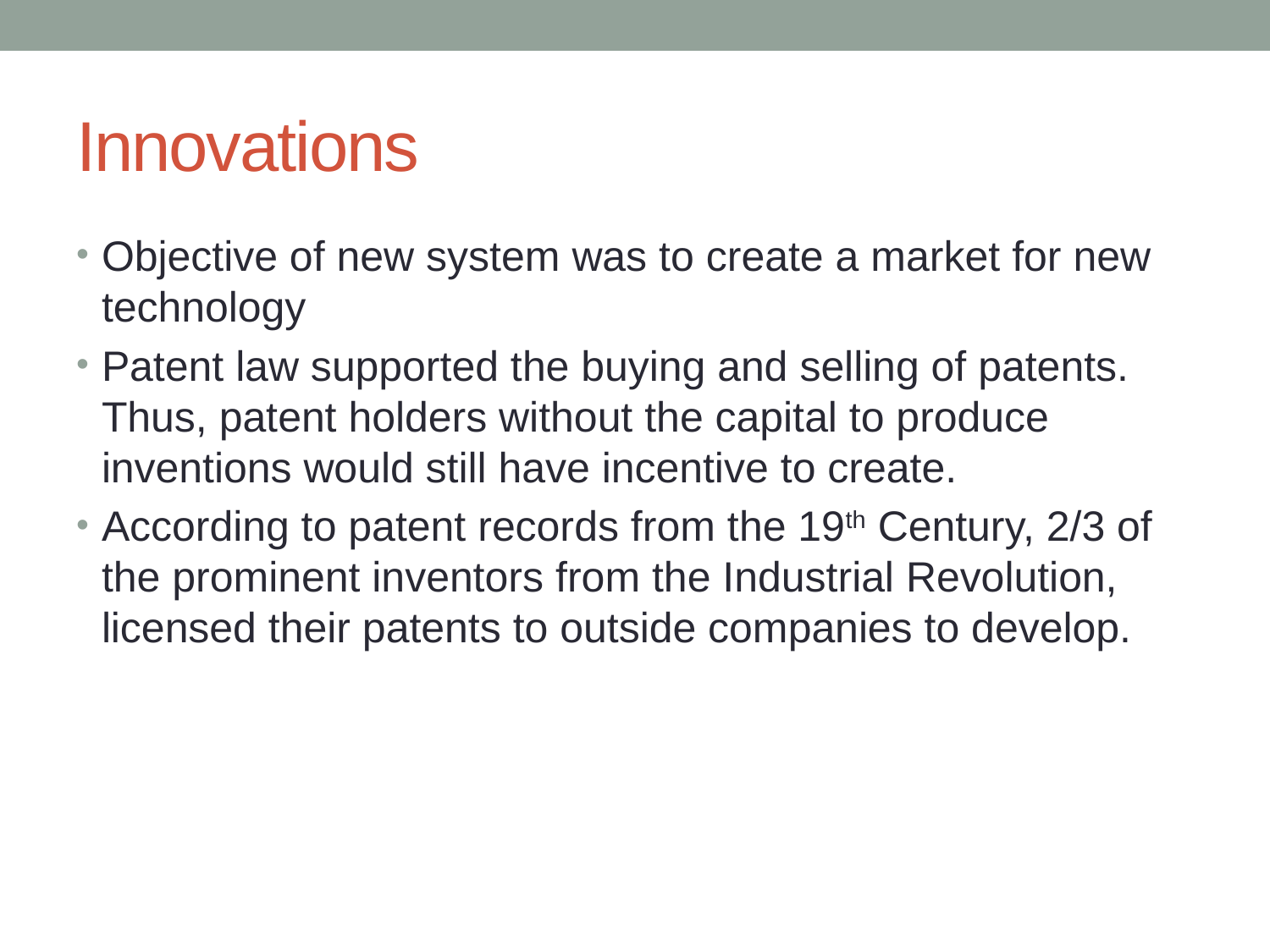

# Innovations
Objective of new system was to create a market for new technology
Patent law supported the buying and selling of patents. Thus, patent holders without the capital to produce inventions would still have incentive to create.
According to patent records from the 19th Century, 2/3 of the prominent inventors from the Industrial Revolution, licensed their patents to outside companies to develop.